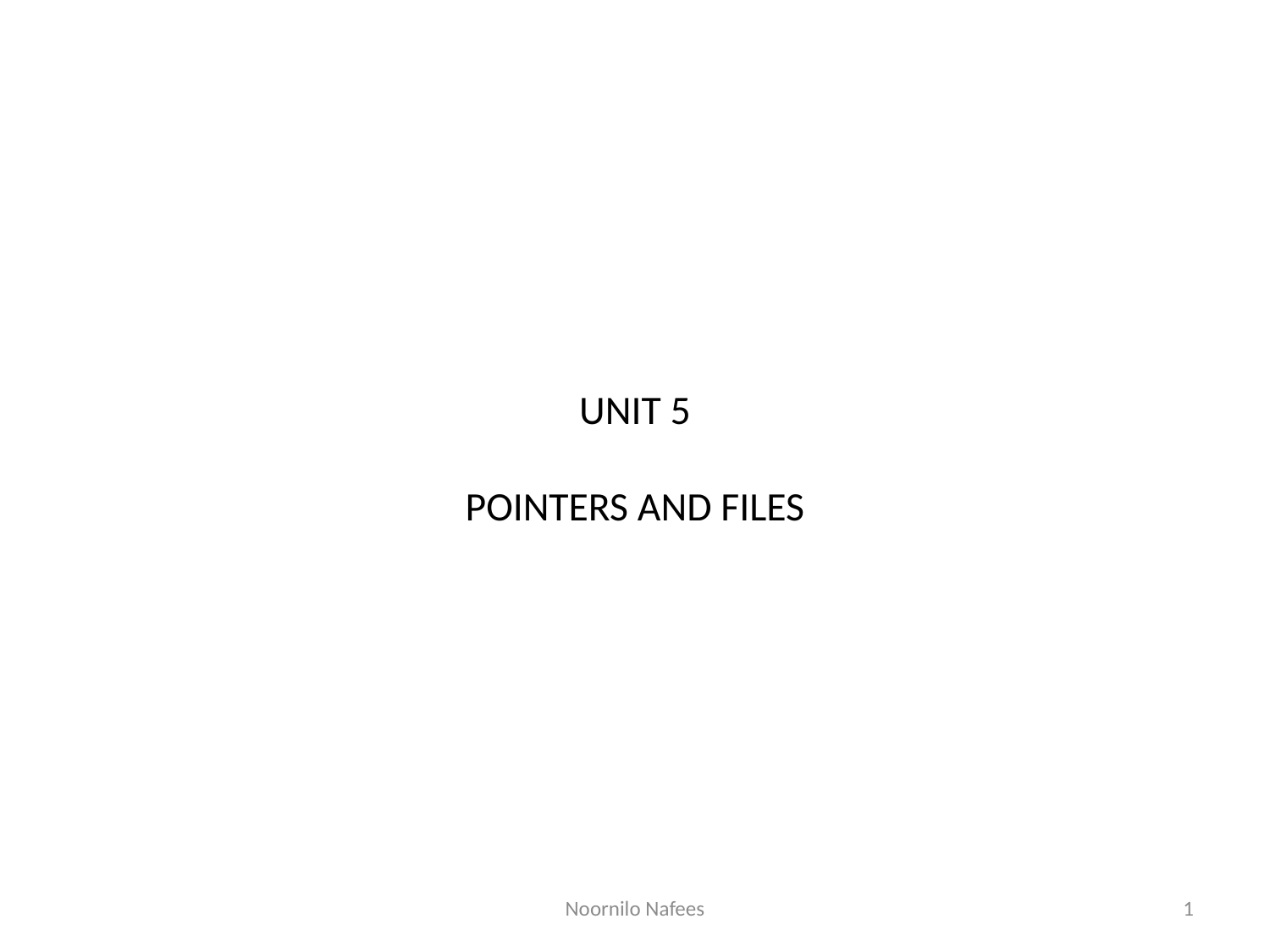

# UNIT 5 POINTERS AND FILES
Noornilo Nafees
1